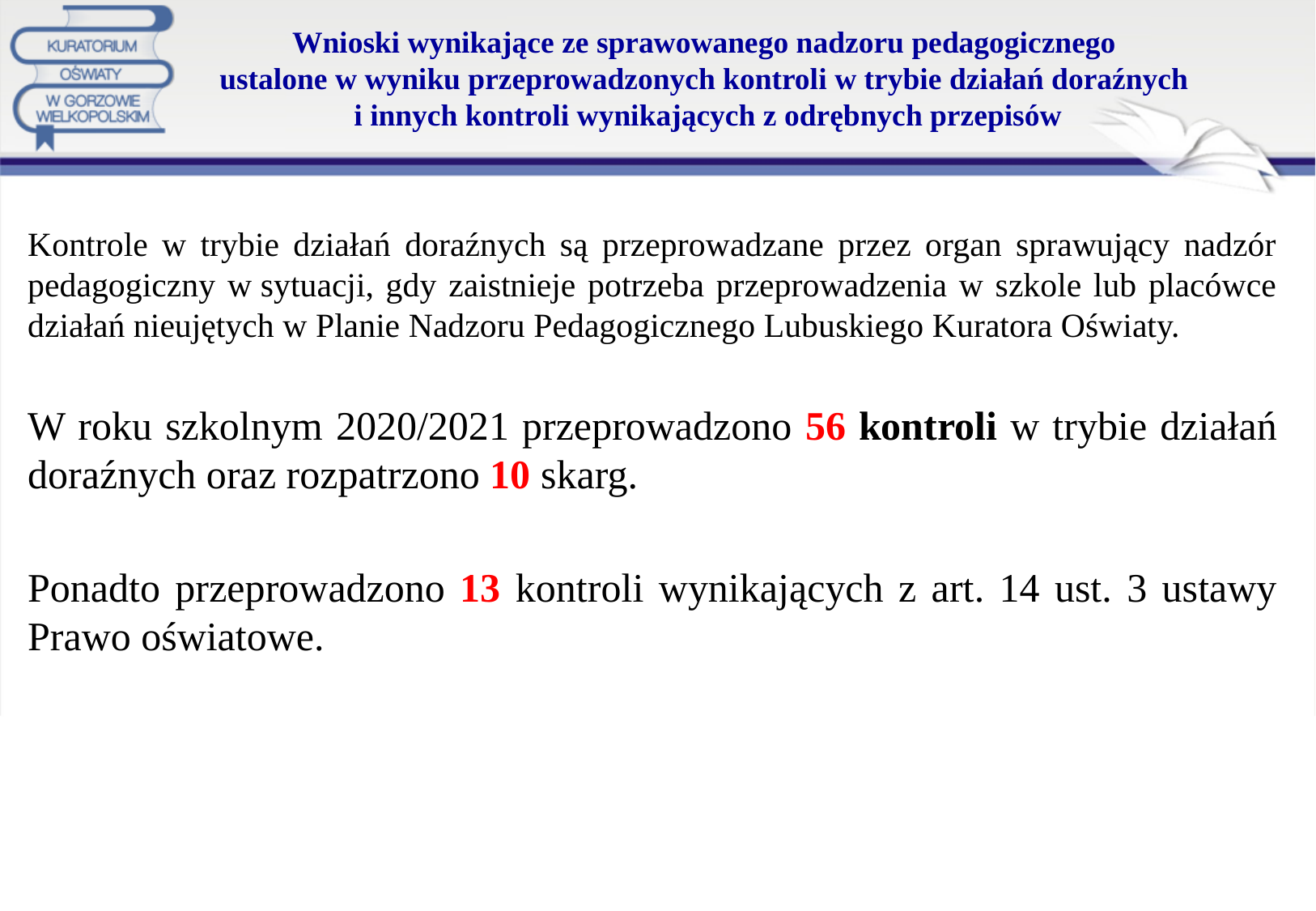

# Wnioski wynikające ze sprawowanego nadzoru pedagogicznego ustalone w wyniku przeprowadzonych kontroli w trybie działań doraźnych i innych kontroli wynikających z odrębnych przepisów
Kontrole w trybie działań doraźnych są przeprowadzane przez organ sprawujący nadzór pedagogiczny w sytuacji, gdy zaistnieje potrzeba przeprowadzenia w szkole lub placówce działań nieujętych w Planie Nadzoru Pedagogicznego Lubuskiego Kuratora Oświaty.

W roku szkolnym 2020/2021 przeprowadzono 56 kontroli w trybie działań doraźnych oraz rozpatrzono 10 skarg.

Ponadto przeprowadzono 13 kontroli wynikających z art. 14 ust. 3 ustawy Prawo oświatowe.

09.09.2021
22